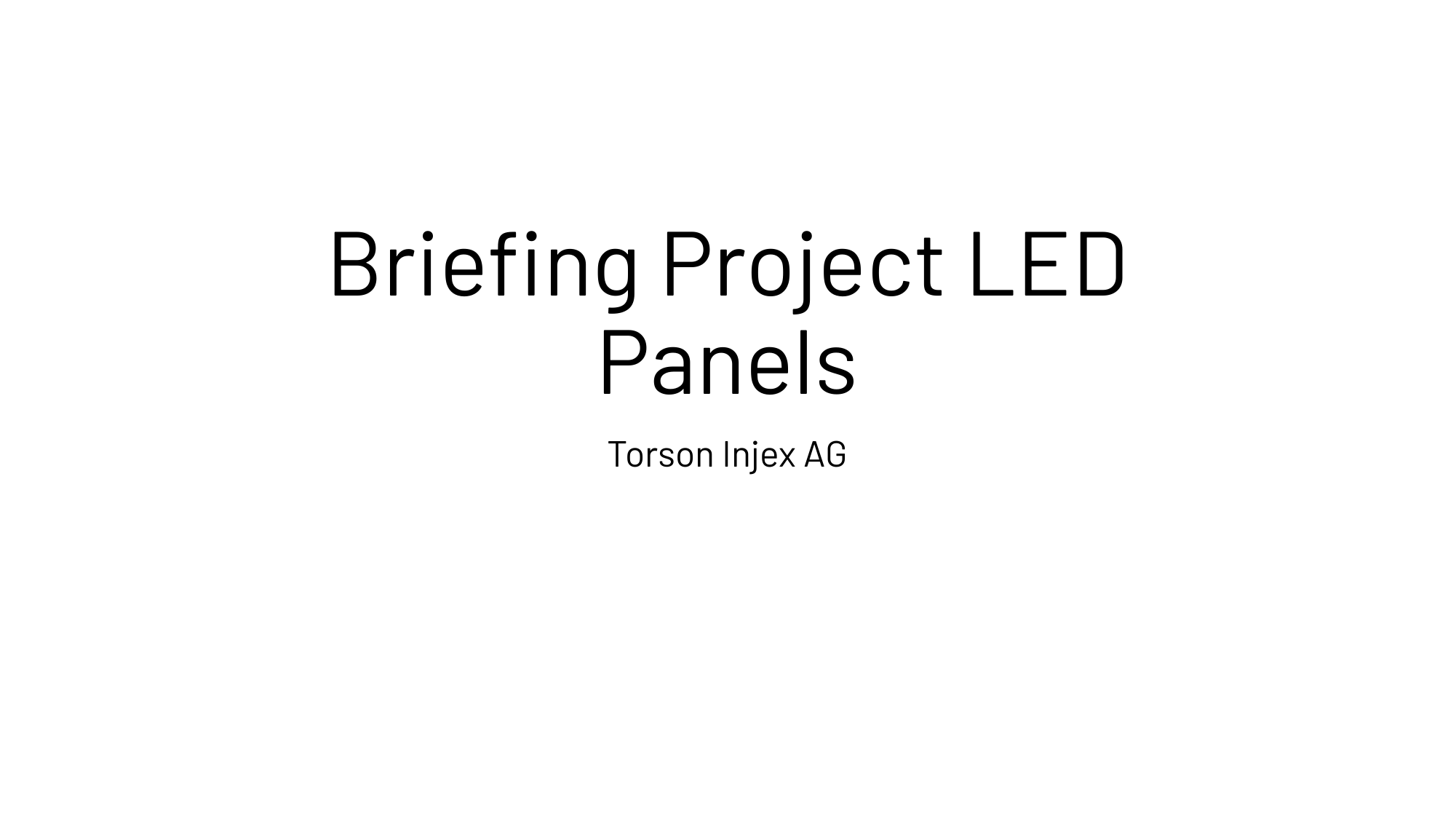

# Briefing Project LED Panels
Torson Injex AG